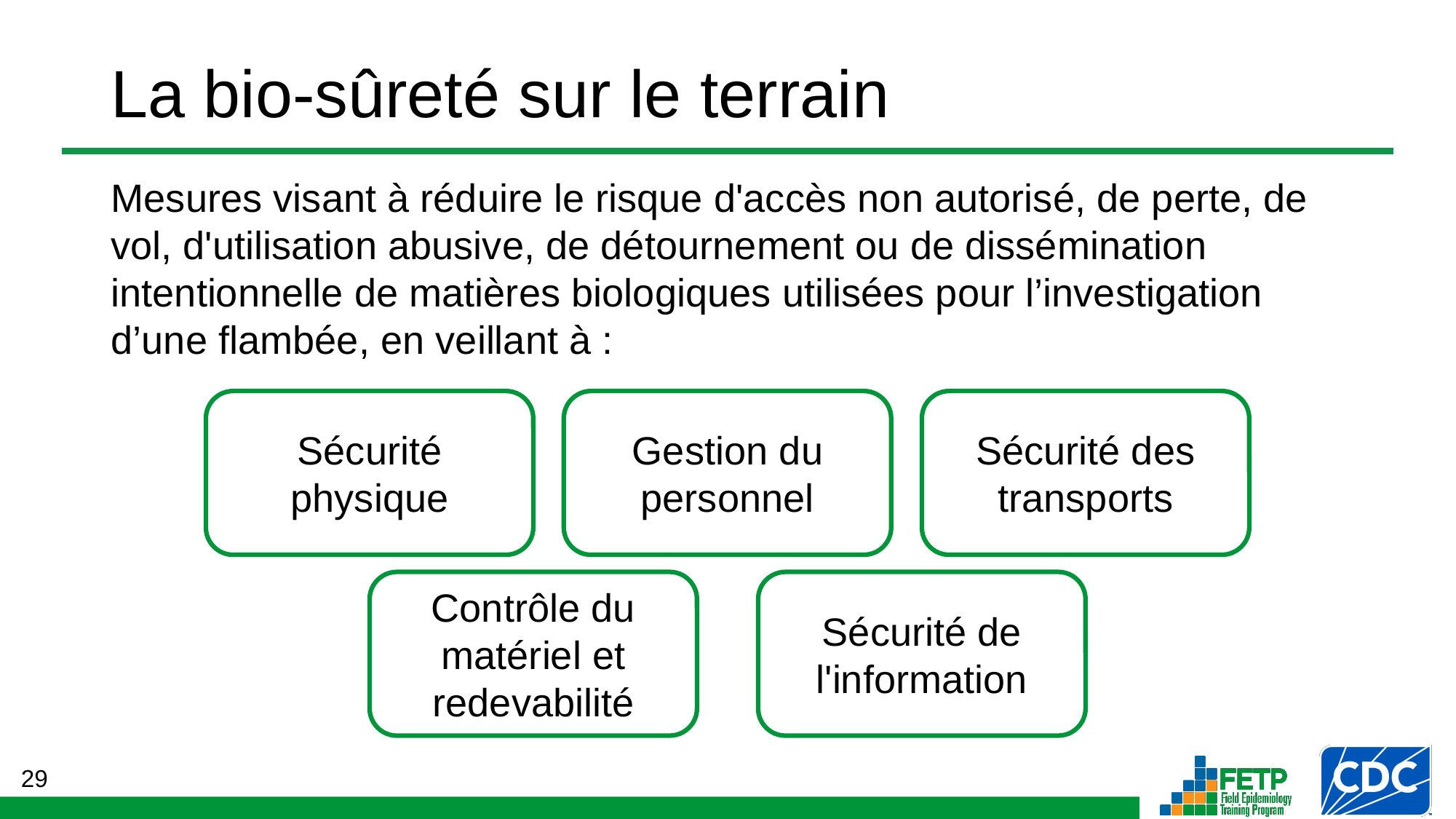

# La bio-sûreté sur le terrain
Mesures visant à réduire le risque d'accès non autorisé, de perte, de vol, d'utilisation abusive, de détournement ou de dissémination intentionnelle de matières biologiques utilisées pour l’investigation d’une flambée, en veillant à :
Sécurité physique
Gestion du personnel
Sécurité des transports
Contrôle du matériel et redevabilité
Sécurité de l'information